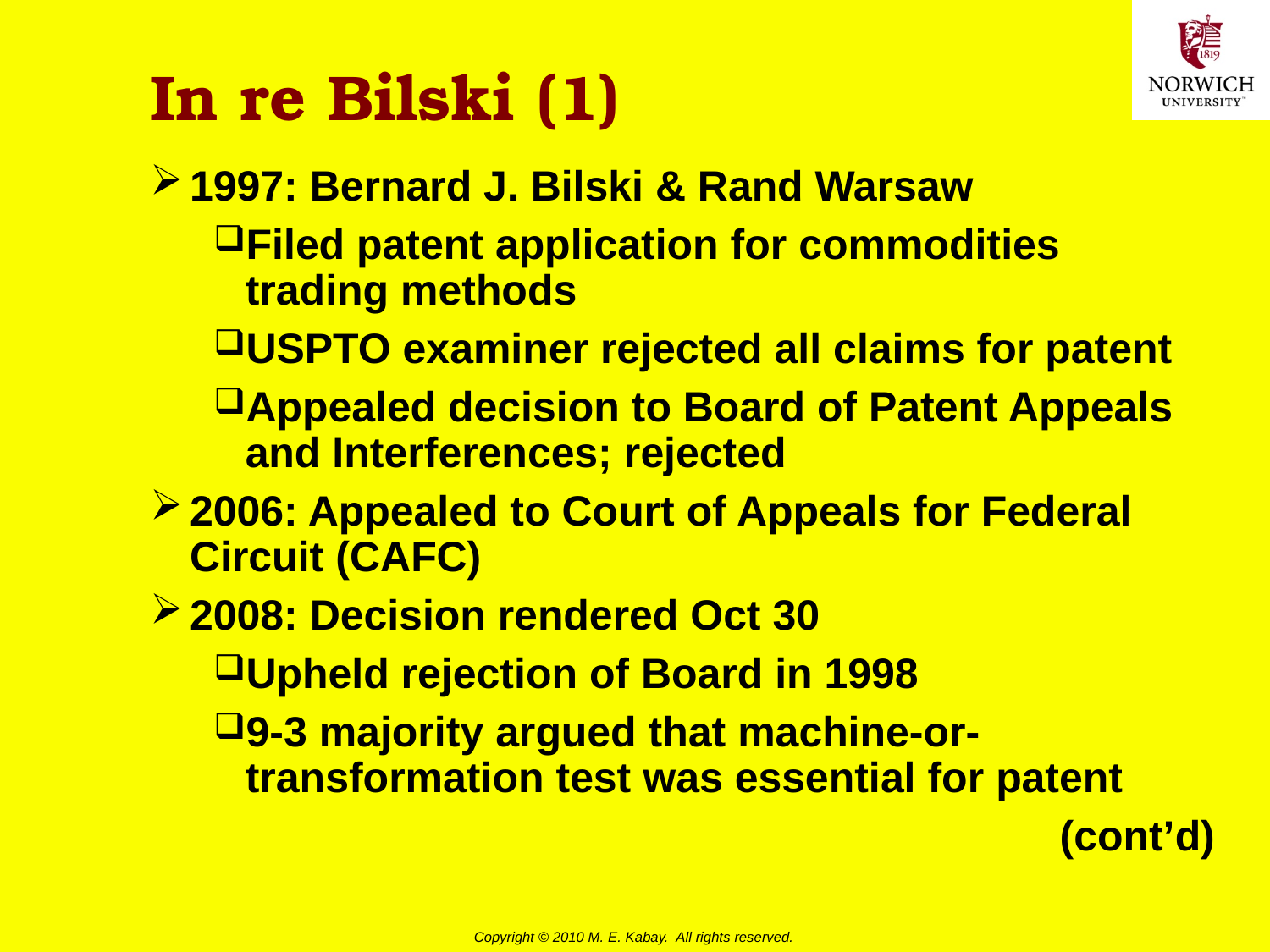

# In re Bilski (1)
1997: Bernard J. Bilski & Rand Warsaw
Filed patent application for commodities trading methods
USPTO examiner rejected all claims for patent
Appealed decision to Board of Patent Appeals and Interferences; rejected
2006: Appealed to Court of Appeals for Federal Circuit (CAFC)
2008: Decision rendered Oct 30
Upheld rejection of Board in 1998
9-3 majority argued that machine-or-transformation test was essential for patent
(cont’d)